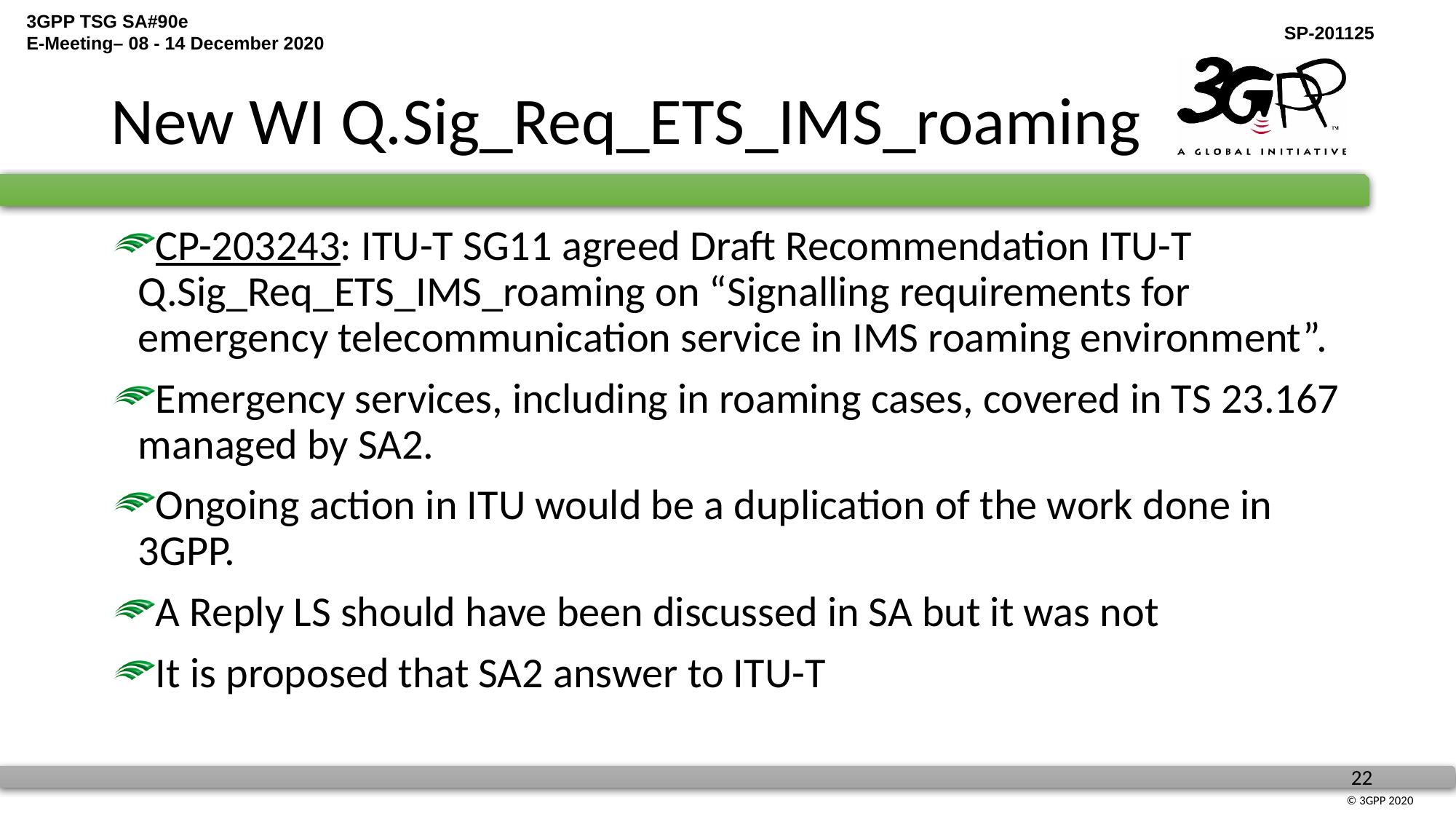

# New WI Q.Sig_Req_ETS_IMS_roaming
CP-203243: ITU-T SG11 agreed Draft Recommendation ITU-T Q.Sig_Req_ETS_IMS_roaming on “Signalling requirements for emergency telecommunication service in IMS roaming environment”.
Emergency services, including in roaming cases, covered in TS 23.167 managed by SA2.
Ongoing action in ITU would be a duplication of the work done in 3GPP.
A Reply LS should have been discussed in SA but it was not
It is proposed that SA2 answer to ITU-T